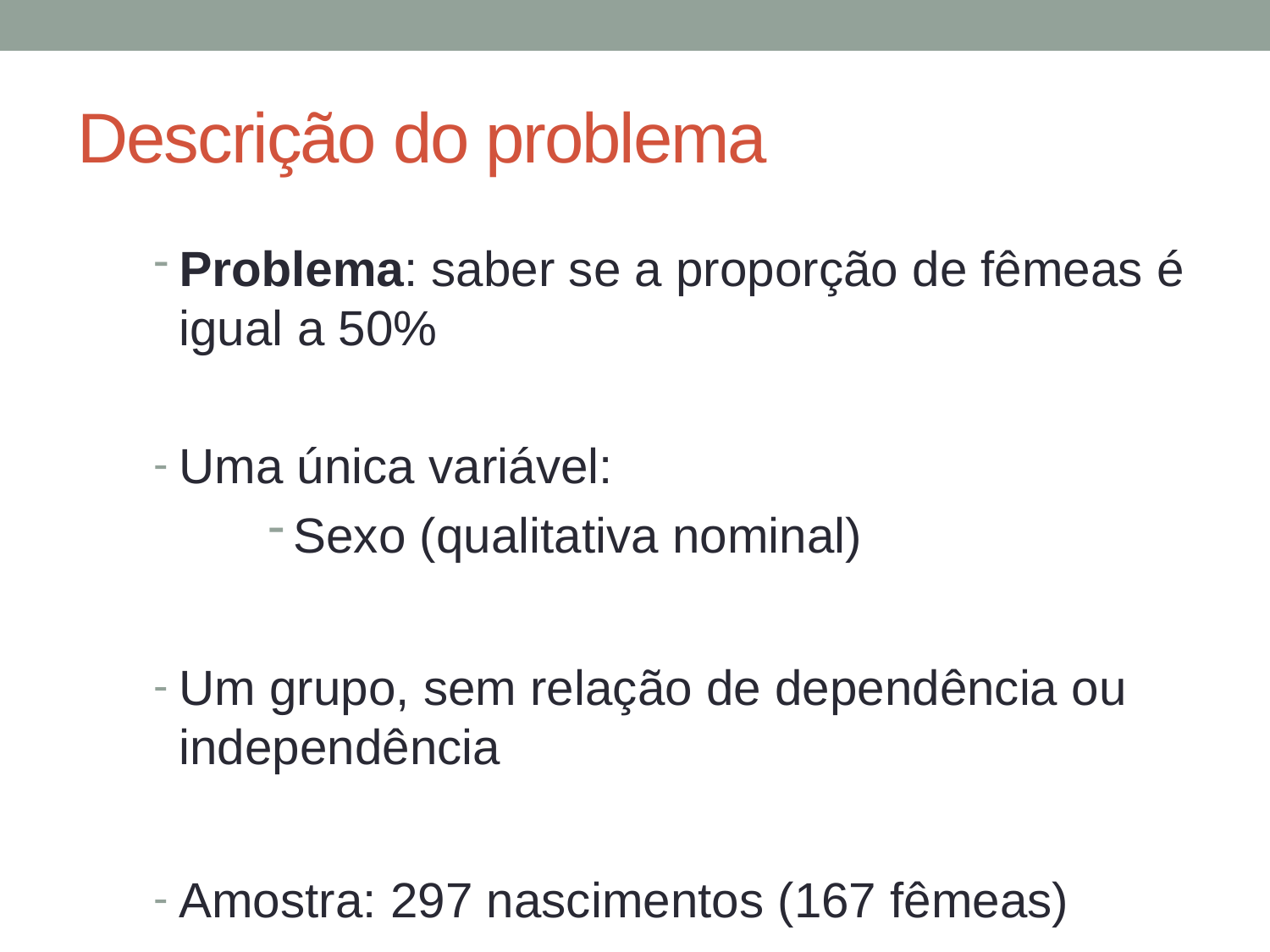

# Descrição do problema
Problema: saber se a proporção de fêmeas é igual a 50%

Uma única variável:
Sexo (qualitativa nominal)

Um grupo, sem relação de dependência ou independência

Amostra: 297 nascimentos (167 fêmeas)